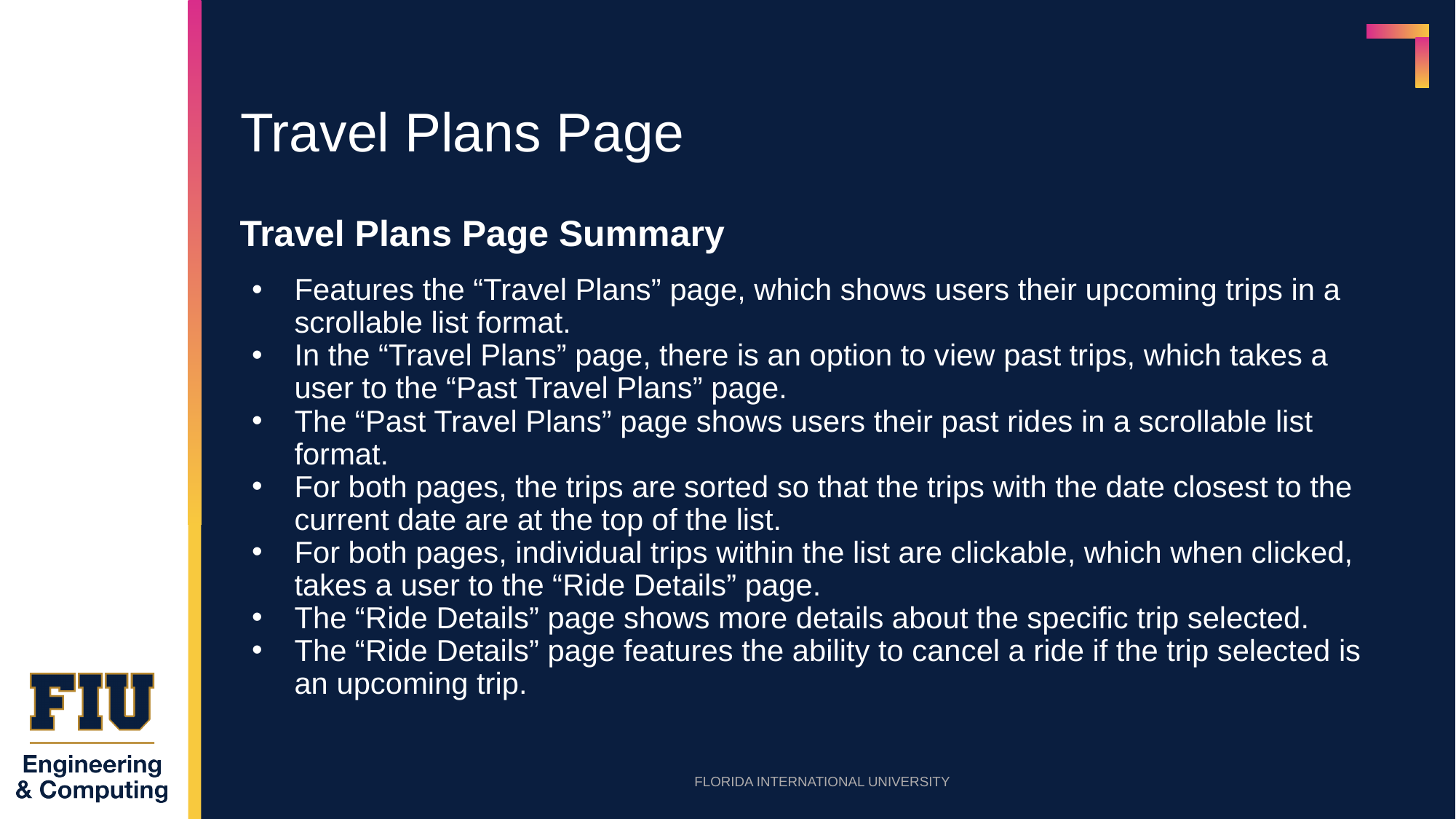

# Travel Plans Page
Travel Plans Page Summary
Features the “Travel Plans” page, which shows users their upcoming trips in a scrollable list format.
In the “Travel Plans” page, there is an option to view past trips, which takes a user to the “Past Travel Plans” page.
The “Past Travel Plans” page shows users their past rides in a scrollable list format.
For both pages, the trips are sorted so that the trips with the date closest to the current date are at the top of the list.
For both pages, individual trips within the list are clickable, which when clicked, takes a user to the “Ride Details” page.
The “Ride Details” page shows more details about the specific trip selected.
The “Ride Details” page features the ability to cancel a ride if the trip selected is an upcoming trip.